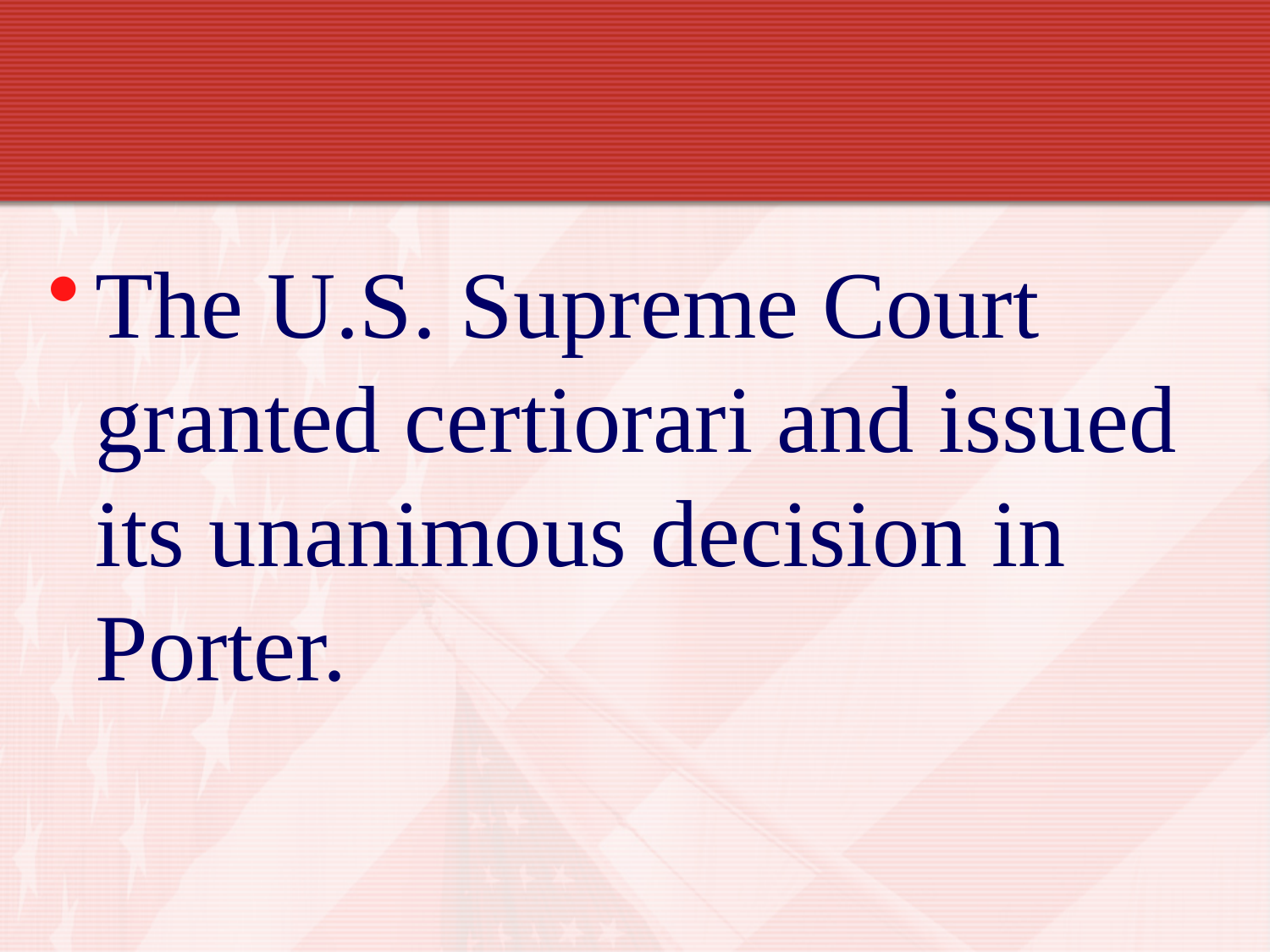

The U.S. Supreme Court granted certiorari and issued its unanimous decision in Porter.